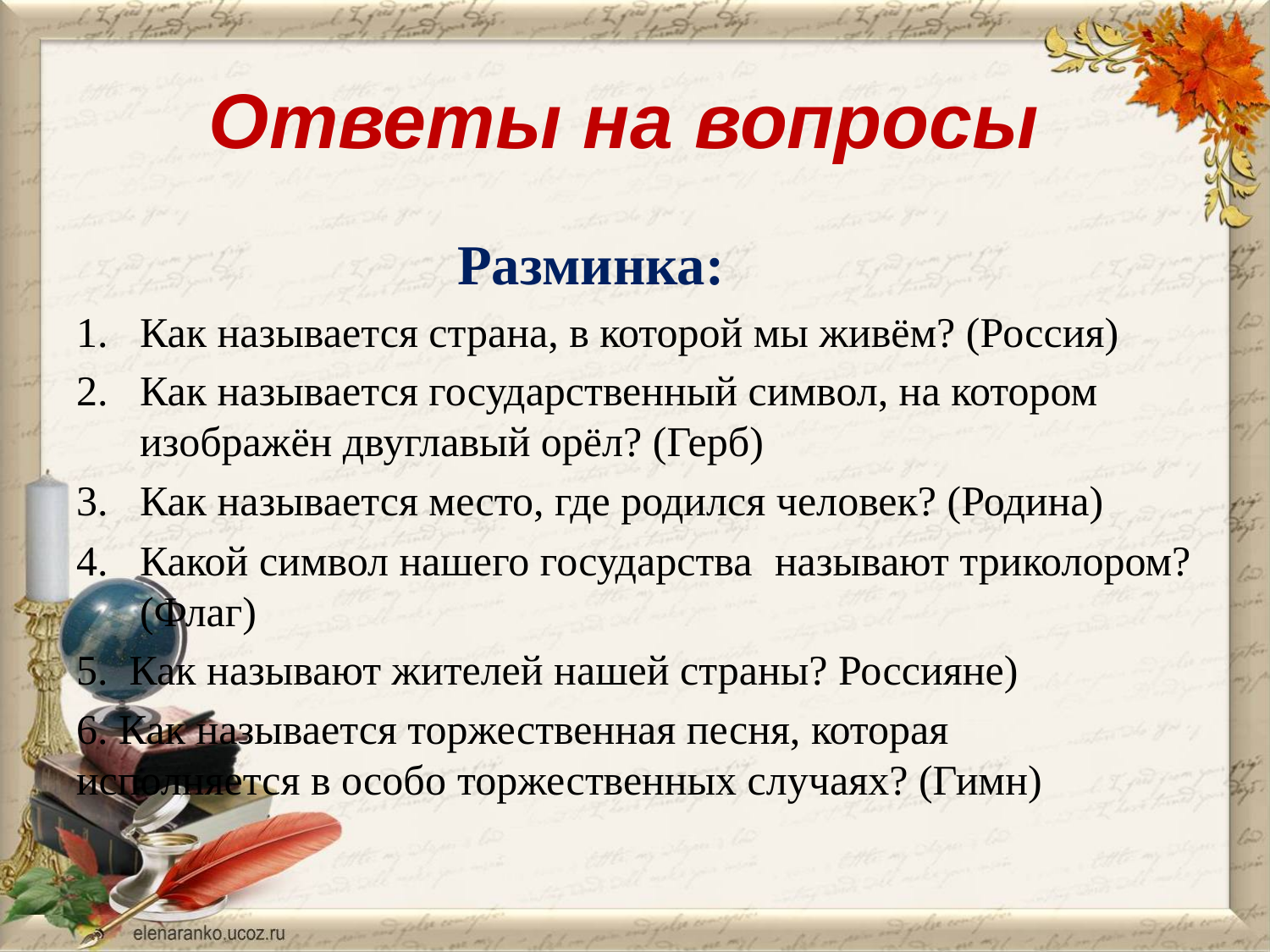

# Ответы на вопросы
			Разминка:
Как называется страна, в которой мы живём? (Россия)
Как называется государственный символ, на котором изображён двуглавый орёл? (Герб)
Как называется место, где родился человек? (Родина)
Какой символ нашего государства 	называют триколором? (Флаг)
5.  Как называют жителей нашей страны? Россияне)
6. Как называется торжественная песня, которая      исполняется в особо 	торжественных случаях? (Гимн)